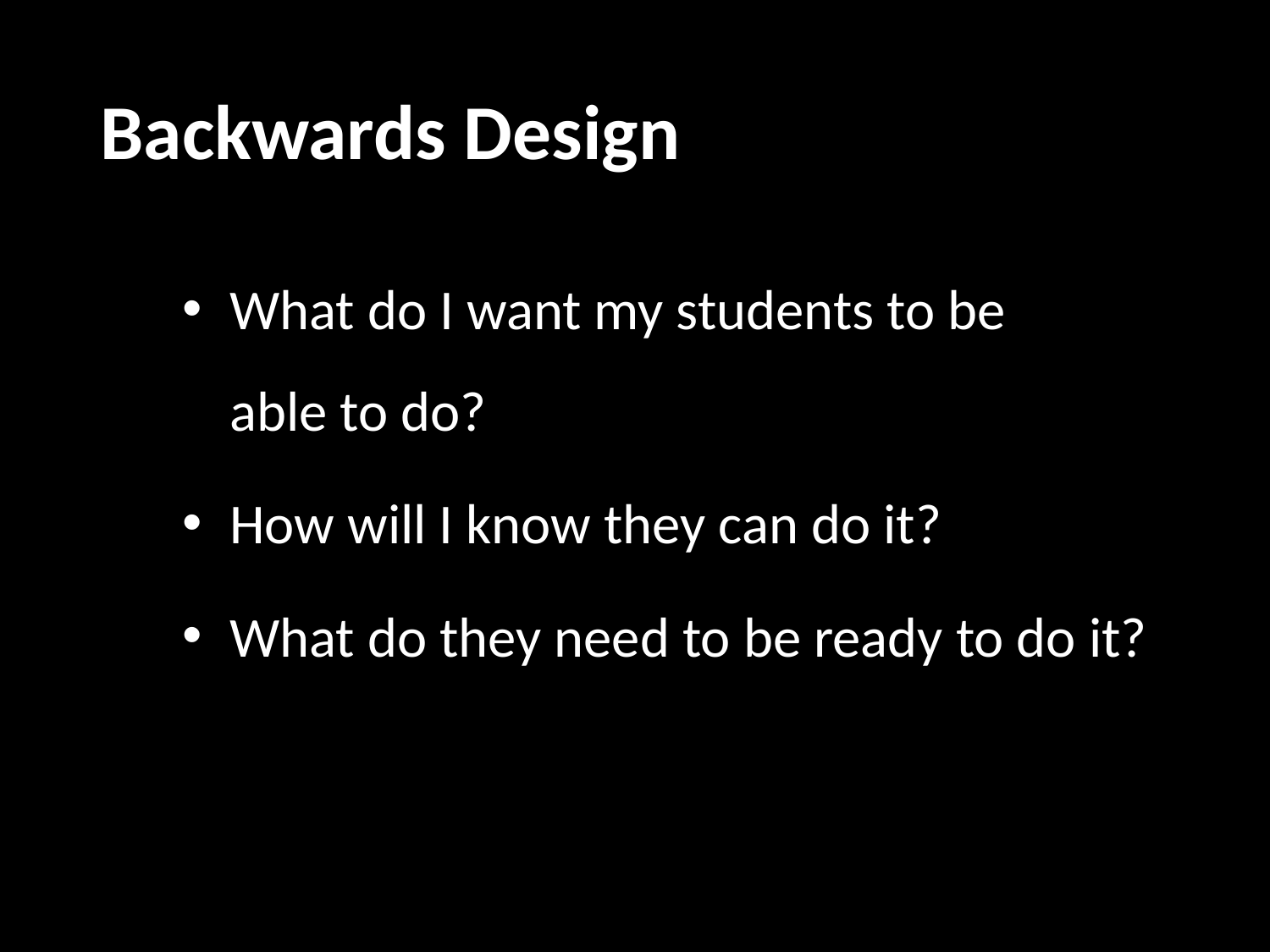

# Backwards Design
What do I want my students to be
able to do?
How will I know they can do it?
What do they need to be ready to do it?